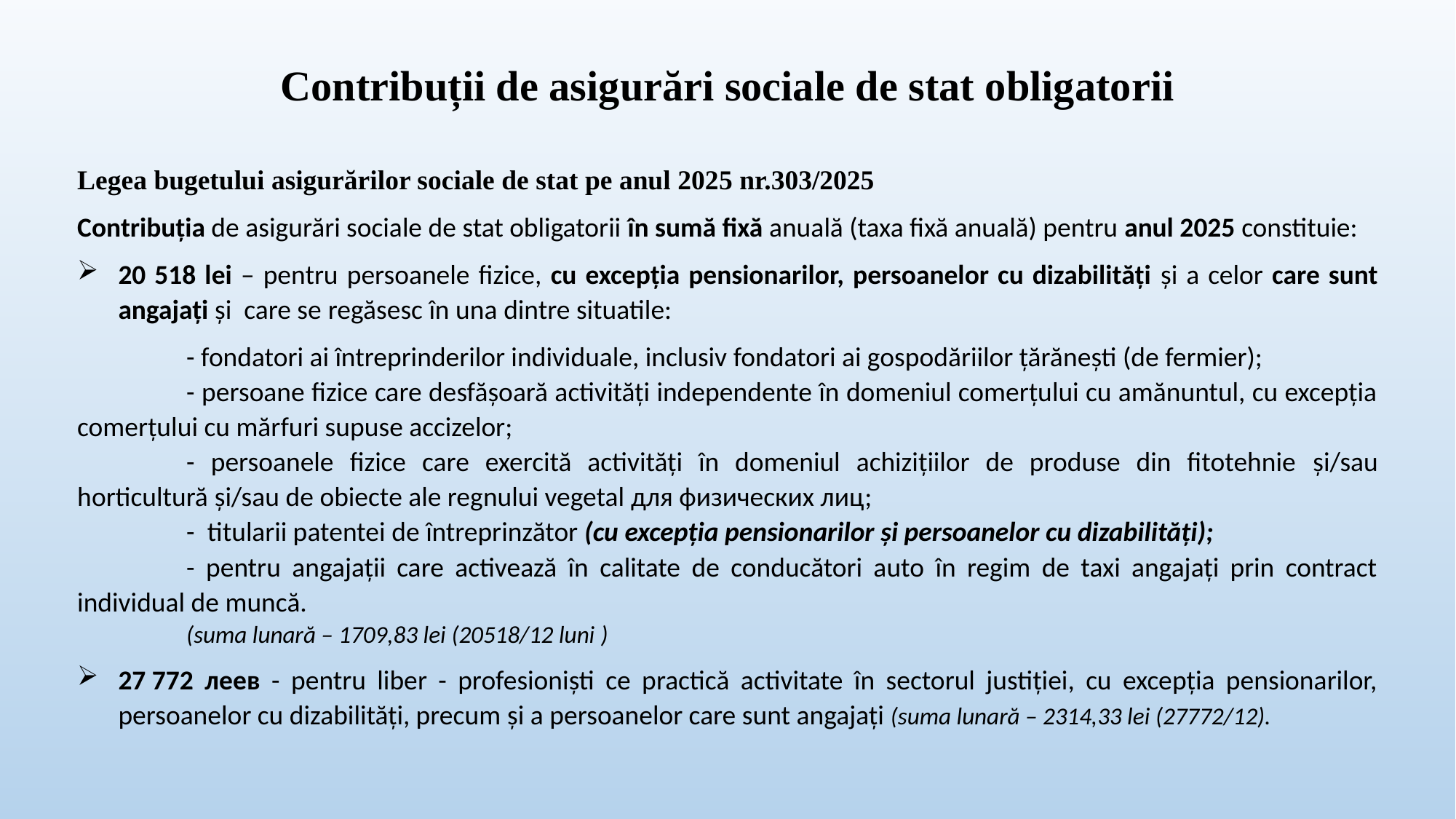

# Contribuții de asigurări sociale de stat obligatorii
Legea bugetului asigurărilor sociale de stat pe anul 2025 nr.303/2025
Contribuția de asigurări sociale de stat obligatorii în sumă fixă anuală (taxa fixă anuală) pentru anul 2025 constituie:
20 518 lei – pentru persoanele fizice, cu excepția pensionarilor, persoanelor cu dizabilități și a celor care sunt angajați și  care se regăsesc în una dintre situatile:
	- fondatori ai întreprinderilor individuale, inclusiv fondatori ai gospodăriilor țărănești (de fermier);
	- persoane fizice care desfășoară activități independente în domeniul comerțului cu amănuntul, cu excepția comerțului cu mărfuri supuse accizelor;
	- persoanele fizice care exercită activități în domeniul achizițiilor de produse din fitotehnie şi/sau horticultură şi/sau de obiecte ale regnului vegetal для физических лиц;
	-  titularii patentei de întreprinzător (cu excepția pensionarilor și persoanelor cu dizabilități);
	- pentru angajații care activează în calitate de conducători auto în regim de taxi angajați prin contract individual de muncă.
 	(suma lunară – 1709,83 lei (20518/12 luni )
27 772 леев - pentru liber - profesioniști ce practică activitate în sectorul justiției, cu excepția pensionarilor, persoanelor cu dizabilități, precum şi a persoanelor care sunt angajați (suma lunară – 2314,33 lei (27772/12).